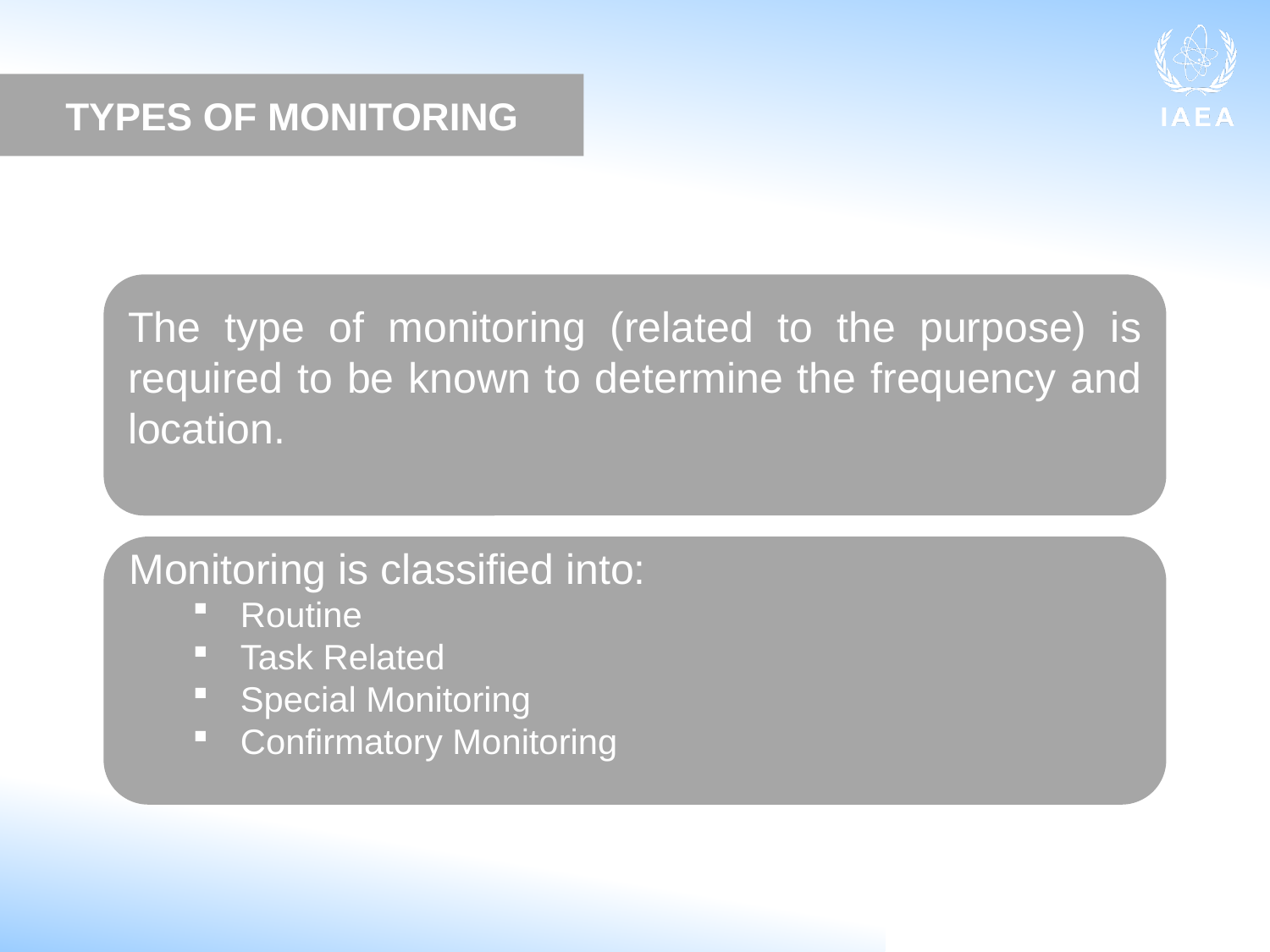

TYPES OF MONITORING
The type of monitoring (related to the purpose) is required to be known to determine the frequency and location.

Monitoring is classified into:
Routine
Task Related
Special Monitoring
Confirmatory Monitoring